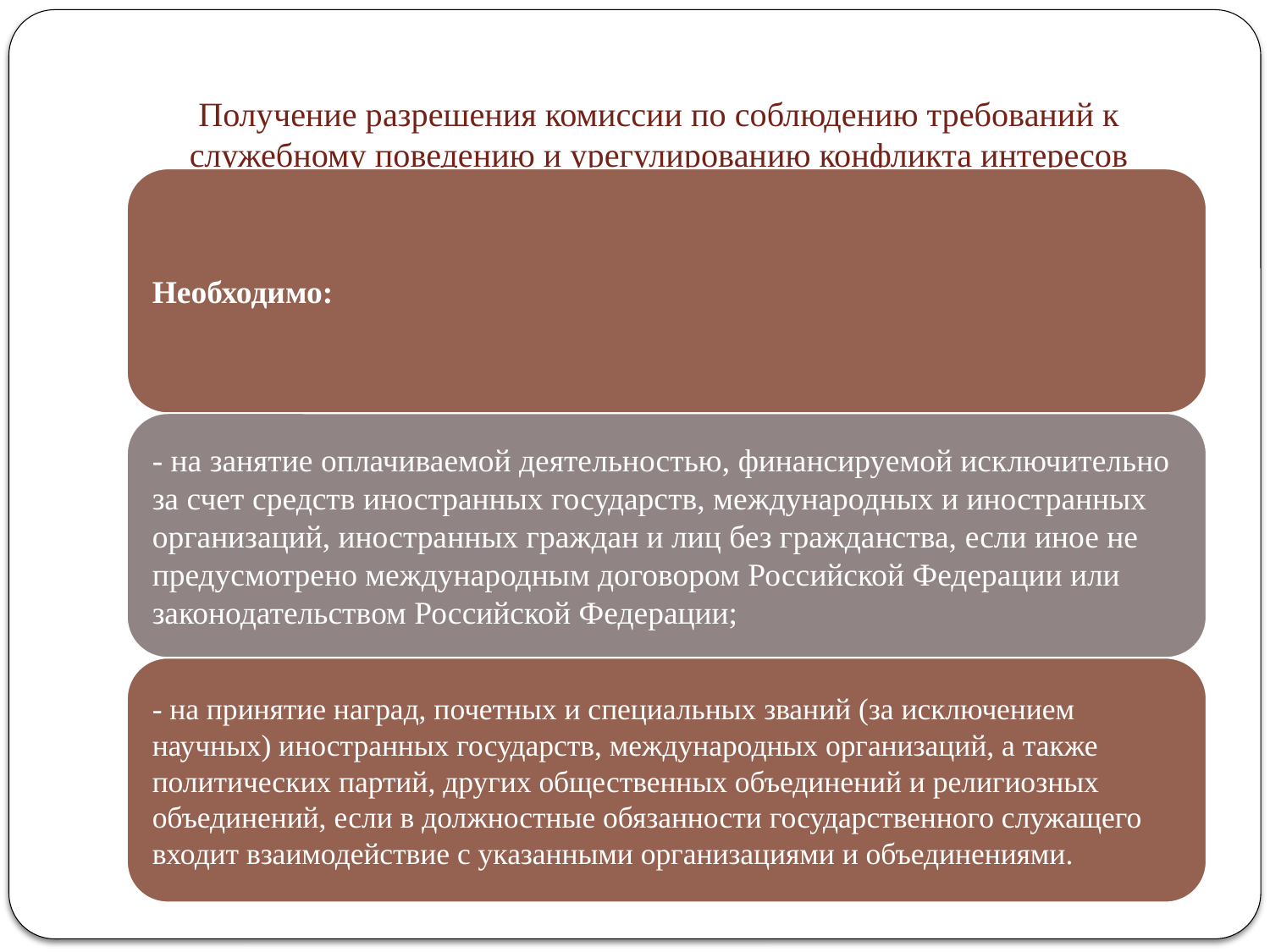

# Получение разрешения комиссии по соблюдению требований к служебному поведению и урегулированию конфликта интересов
Необходимо:
- на занятие оплачиваемой деятельностью, финансируемой исключительно за счет средств иностранных государств, международных и иностранных организаций, иностранных граждан и лиц без гражданства, если иное не предусмотрено международным договором Российской Федерации или законодательством Российской Федерации;
- на принятие наград, почетных и специальных званий (за исключением научных) иностранных государств, международных организаций, а также политических партий, других общественных объединений и религиозных объединений, если в должностные обязанности государственного служащего входит взаимодействие с указанными организациями и объединениями.